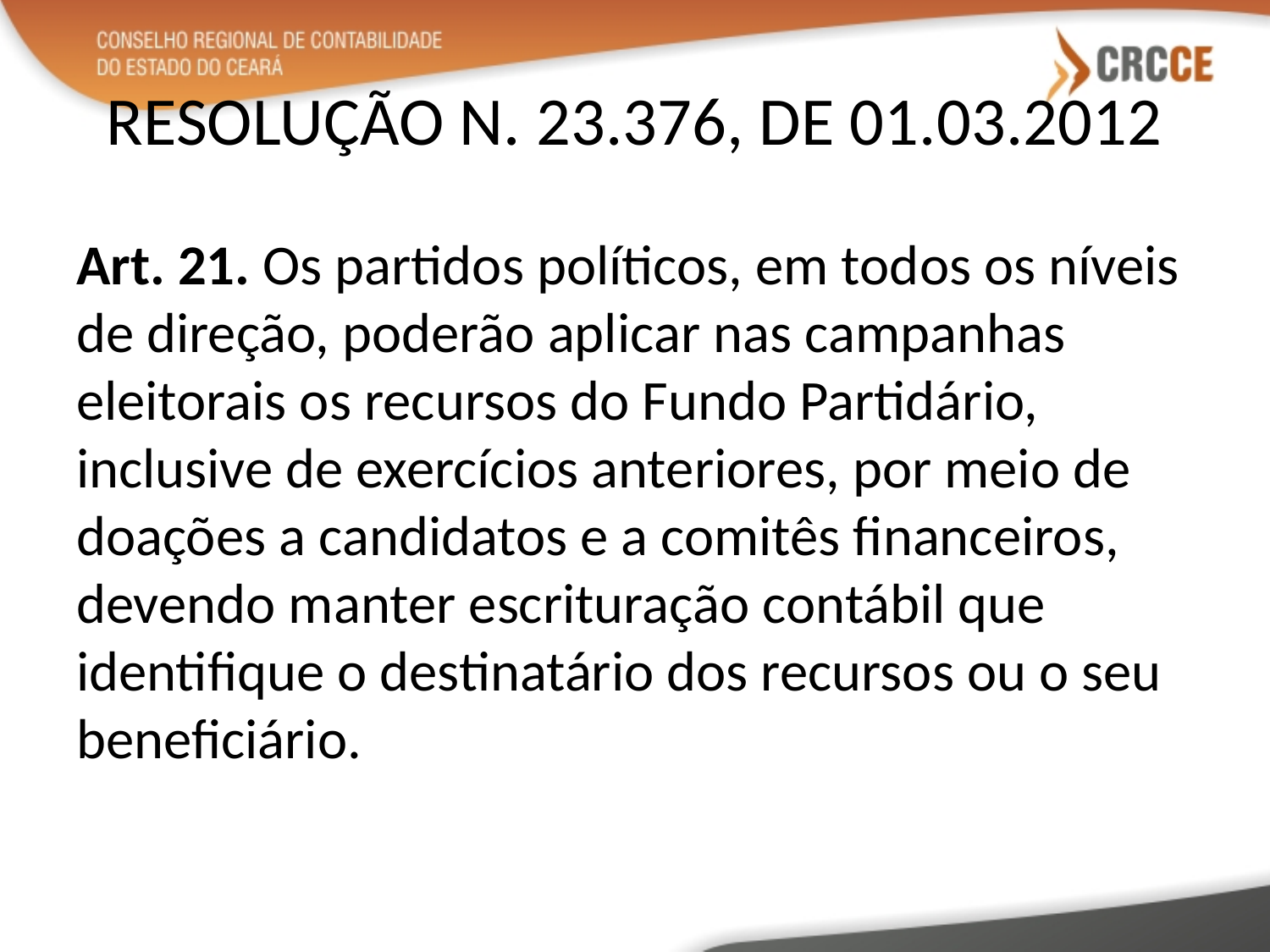

# RESOLUÇÃO N. 23.376, DE 01.03.2012
Art. 21. Os partidos políticos, em todos os níveis de direção, poderão aplicar nas campanhas eleitorais os recursos do Fundo Partidário, inclusive de exercícios anteriores, por meio de doações a candidatos e a comitês financeiros, devendo manter escrituração contábil que identifique o destinatário dos recursos ou o seu beneficiário.